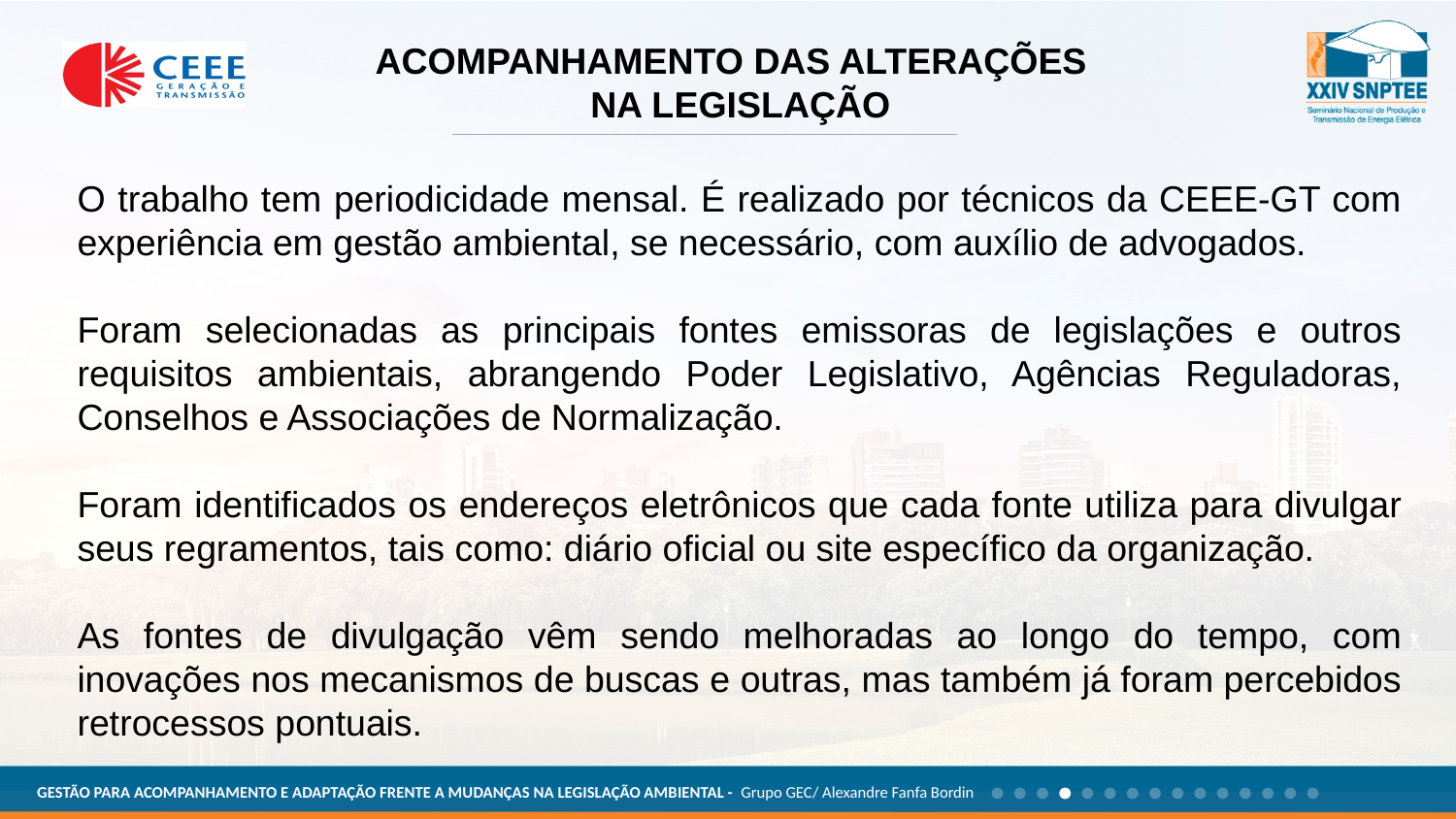

ACOMPANHAMENTO DAS ALTERAÇÕES
 NA LEGISLAÇÃO
O trabalho tem periodicidade mensal. É realizado por técnicos da CEEE-GT com experiência em gestão ambiental, se necessário, com auxílio de advogados.

Foram selecionadas as principais fontes emissoras de legislações e outros requisitos ambientais, abrangendo Poder Legislativo, Agências Reguladoras, Conselhos e Associações de Normalização.

Foram identificados os endereços eletrônicos que cada fonte utiliza para divulgar seus regramentos, tais como: diário oficial ou site específico da organização.

As fontes de divulgação vêm sendo melhoradas ao longo do tempo, com inovações nos mecanismos de buscas e outras, mas também já foram percebidos retrocessos pontuais.